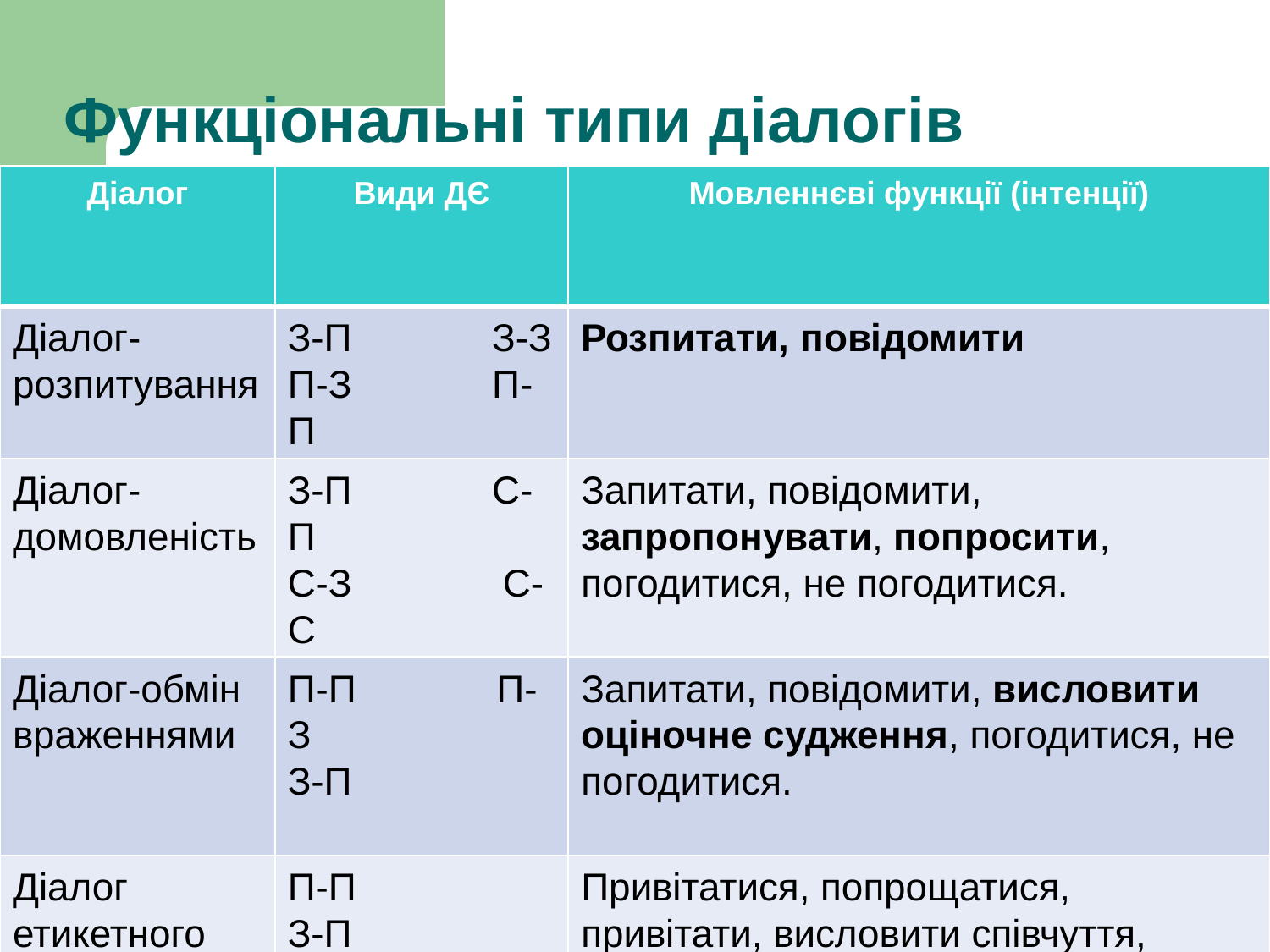

Функціональні типи діалогів
Діалог
Види ДЄ
Мовленнєві функції (інтенції)
Діалог-розпитування
З-П             З-З
П-З             П-П
Розпитати, повідомити
Діалог-домовленість
З-П             С-П
С-З              С-С
Запитати, повідомити, запропонувати, попросити, погодитися, не погодитися.
Діалог-обмін враженнями
П-П             П-З
З-П

Запитати, повідомити, висловити оціночне судження, погодитися, не погодитися.
Діалог етикетного характеру
П-П
З-П
Привітатися, попрощатися, привітати, висловити співчуття, висловити вдячність, вибачитися тощо